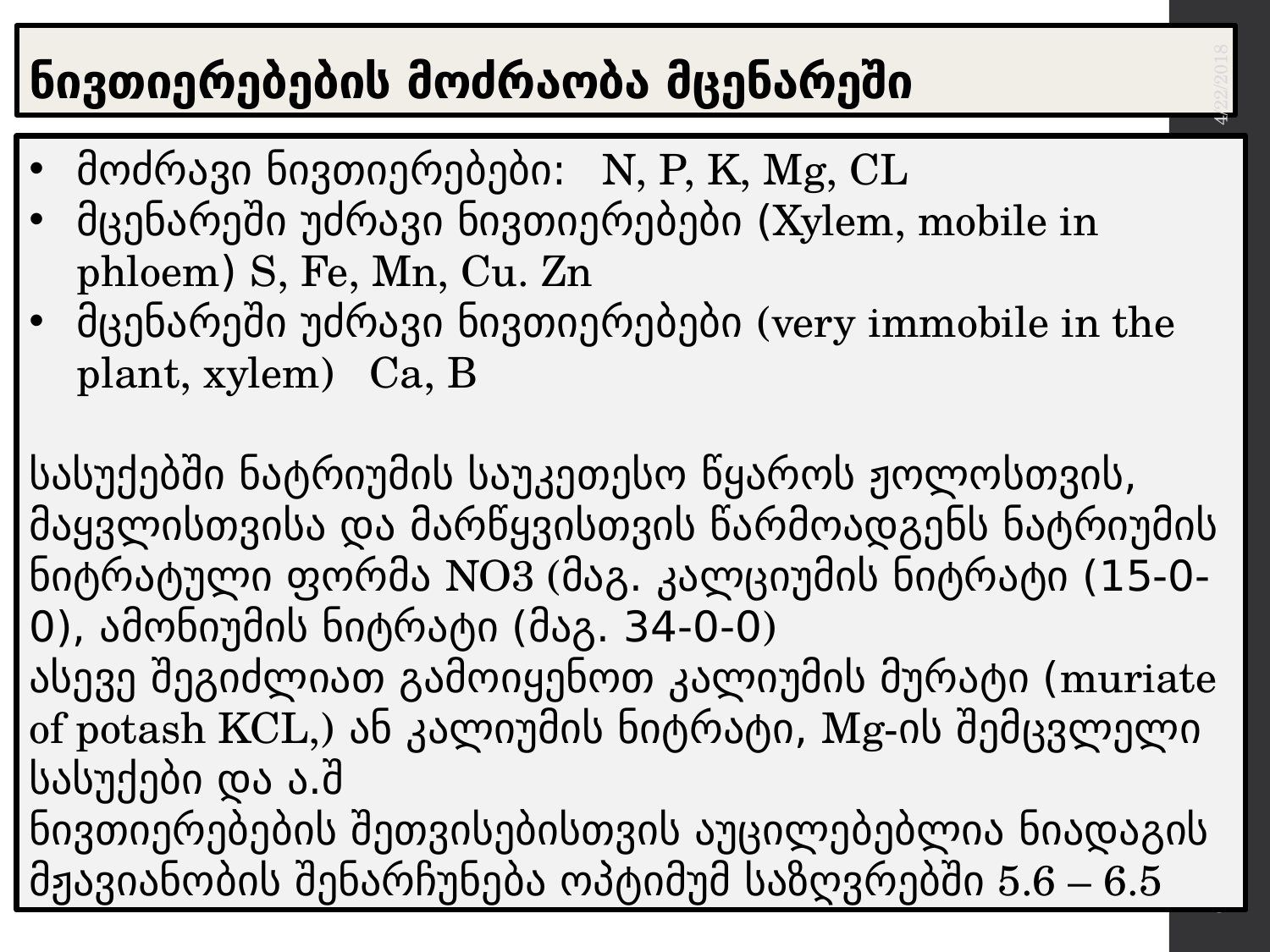

# ნივთიერებების მოძრაობა მცენარეში
მოძრავი ნივთიერებები:   N, P, K, Mg, CL
მცენარეში უძრავი ნივთიერებები (Xylem, mobile in phloem) S, Fe, Mn, Cu. Zn
მცენარეში უძრავი ნივთიერებები (very immobile in the plant, xylem)   Ca, B

სასუქებში ნატრიუმის საუკეთესო წყაროს ჟოლოსთვის, მაყვლისთვისა და მარწყვისთვის წარმოადგენს ნატრიუმის ნიტრატული ფორმა NO3 (მაგ. კალციუმის ნიტრატი (15-0-0), ამონიუმის ნიტრატი (მაგ. 34-0-0)
ასევე შეგიძლიათ გამოიყენოთ კალიუმის მურატი (muriate of potash KCL,) ან კალიუმის ნიტრატი, Mg-ის შემცვლელი სასუქები და ა.შ
ნივთიერებების შეთვისებისთვის აუცილებებლია ნიადაგის მჟავიანობის შენარჩუნება ოპტიმუმ საზღვრებში 5.6 – 6.5
4/22/2018
7